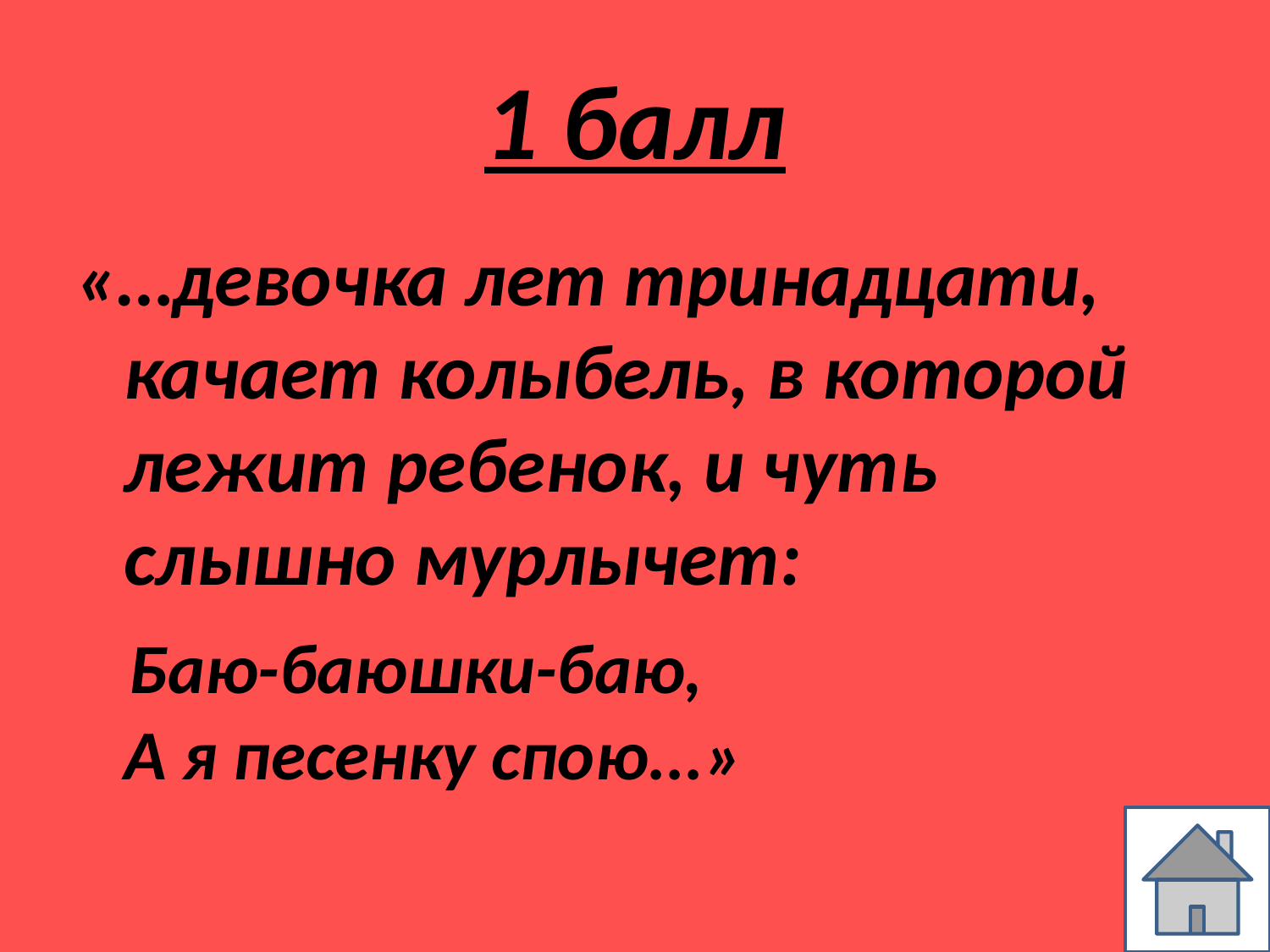

# 1 балл
«…девочка лет тринадцати, качает колыбель, в которой лежит ребенок, и чуть слышно мурлычет:
   Баю-баюшки-баю,
А я песенку спою...»